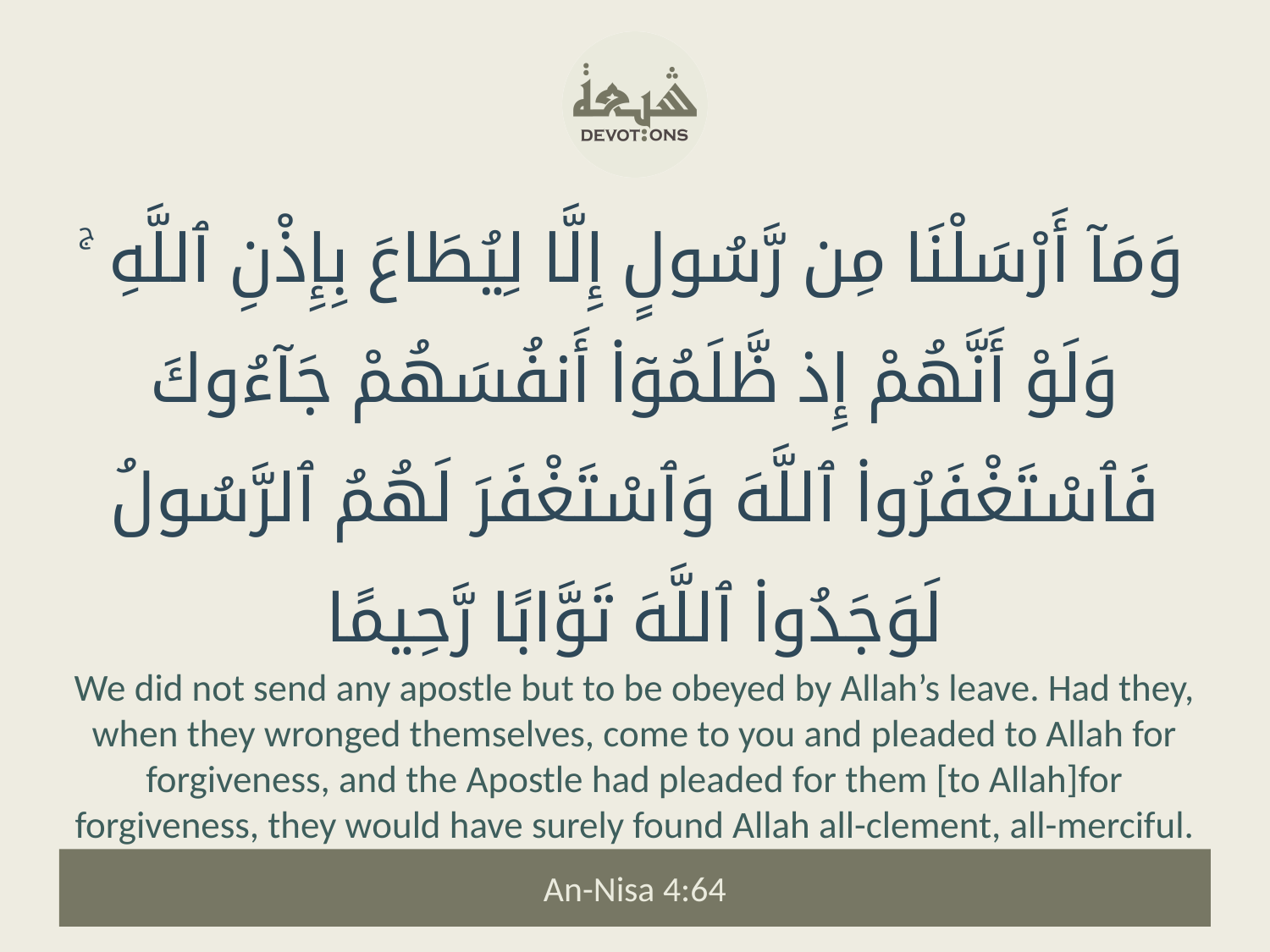

وَمَآ أَرْسَلْنَا مِن رَّسُولٍ إِلَّا لِيُطَاعَ بِإِذْنِ ٱللَّهِ ۚ وَلَوْ أَنَّهُمْ إِذ ظَّلَمُوٓا۟ أَنفُسَهُمْ جَآءُوكَ فَٱسْتَغْفَرُوا۟ ٱللَّهَ وَٱسْتَغْفَرَ لَهُمُ ٱلرَّسُولُ لَوَجَدُوا۟ ٱللَّهَ تَوَّابًا رَّحِيمًا
We did not send any apostle but to be obeyed by Allah’s leave. Had they, when they wronged themselves, come to you and pleaded to Allah for forgiveness, and the Apostle had pleaded for them [to Allah]for forgiveness, they would have surely found Allah all-clement, all-merciful.
An-Nisa 4:64